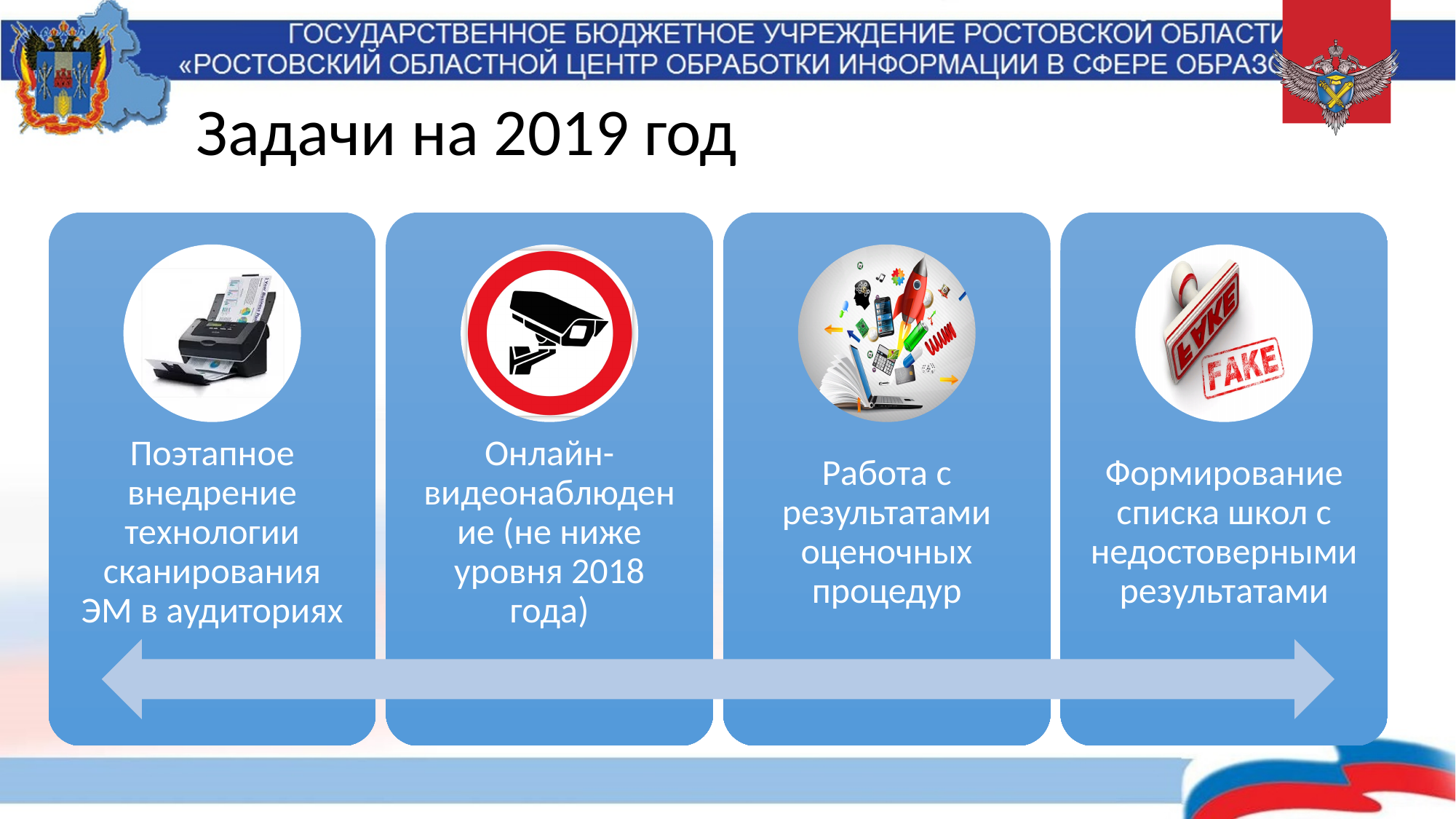

# Задачи на 2019 год
Поэтапное внедрение технологии сканирования ЭМ в аудиториях
Онлайн-видеонаблюдение (не ниже уровня 2018 года)
Работа с результатами оценочных процедур
Формирование списка школ с недостоверными результатами